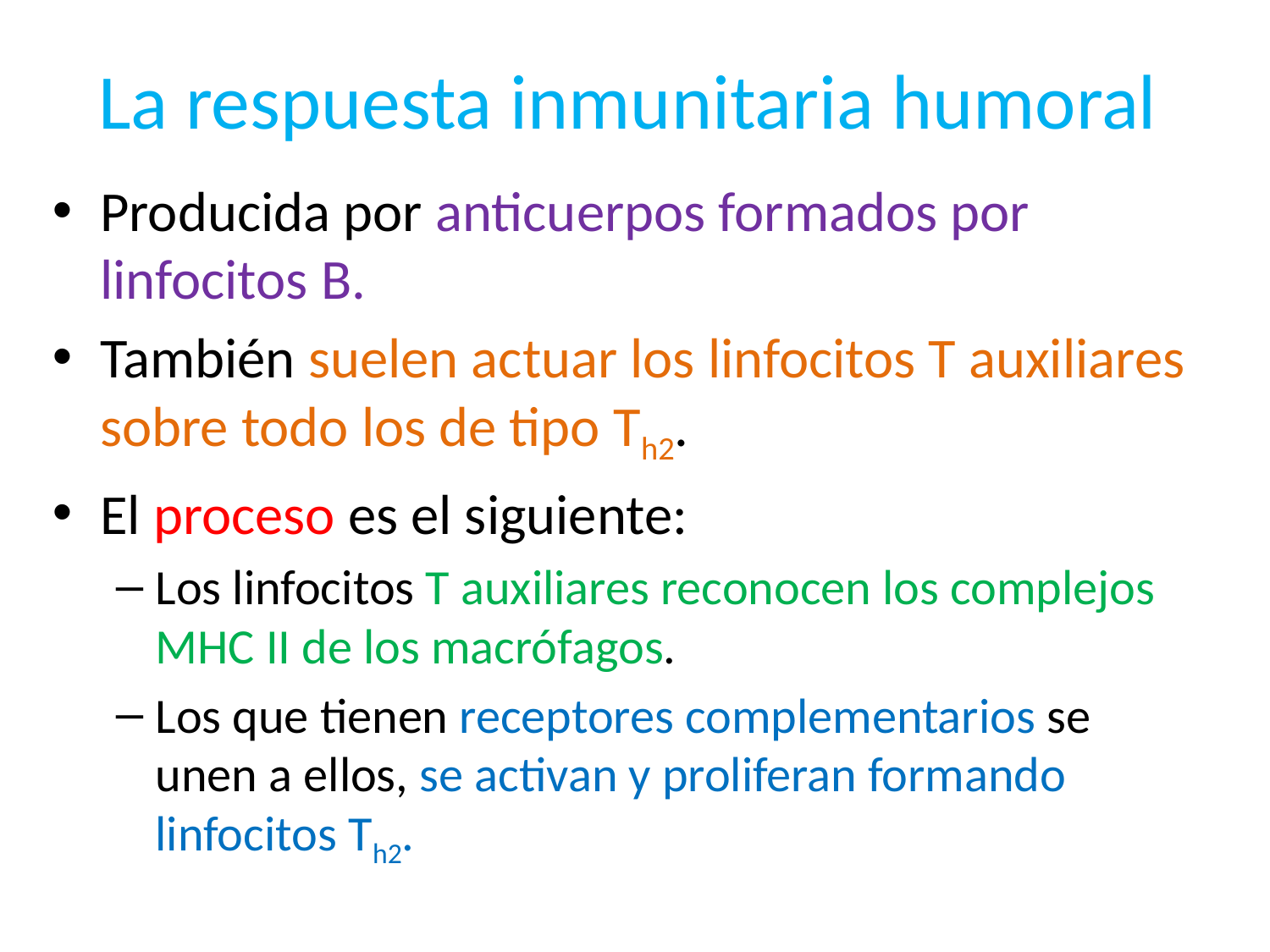

# La respuesta inmunitaria humoral
Producida por anticuerpos formados por linfocitos B.
También suelen actuar los linfocitos T auxiliares sobre todo los de tipo Th2.
El proceso es el siguiente:
Los linfocitos T auxiliares reconocen los complejos MHC II de los macrófagos.
Los que tienen receptores complementarios se unen a ellos, se activan y proliferan formando linfocitos Th2.